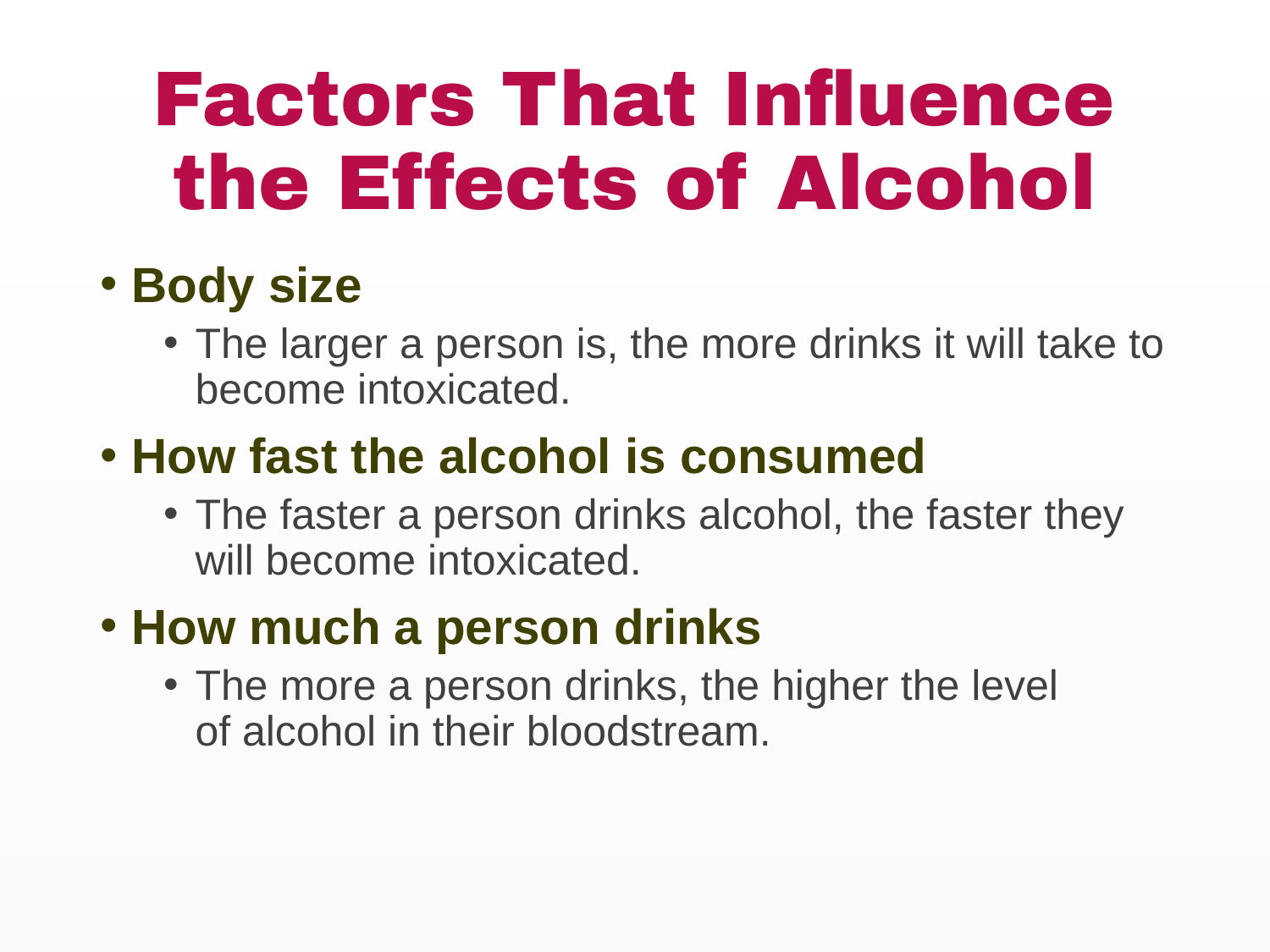

# Factors That Influence the Effects of Alcohol
Body size
The larger a person is, the more drinks it will take to become intoxicated.
How fast the alcohol is consumed
The faster a person drinks alcohol, the faster they will become intoxicated.
How much a person drinks
The more a person drinks, the higher the level of alcohol in their bloodstream.